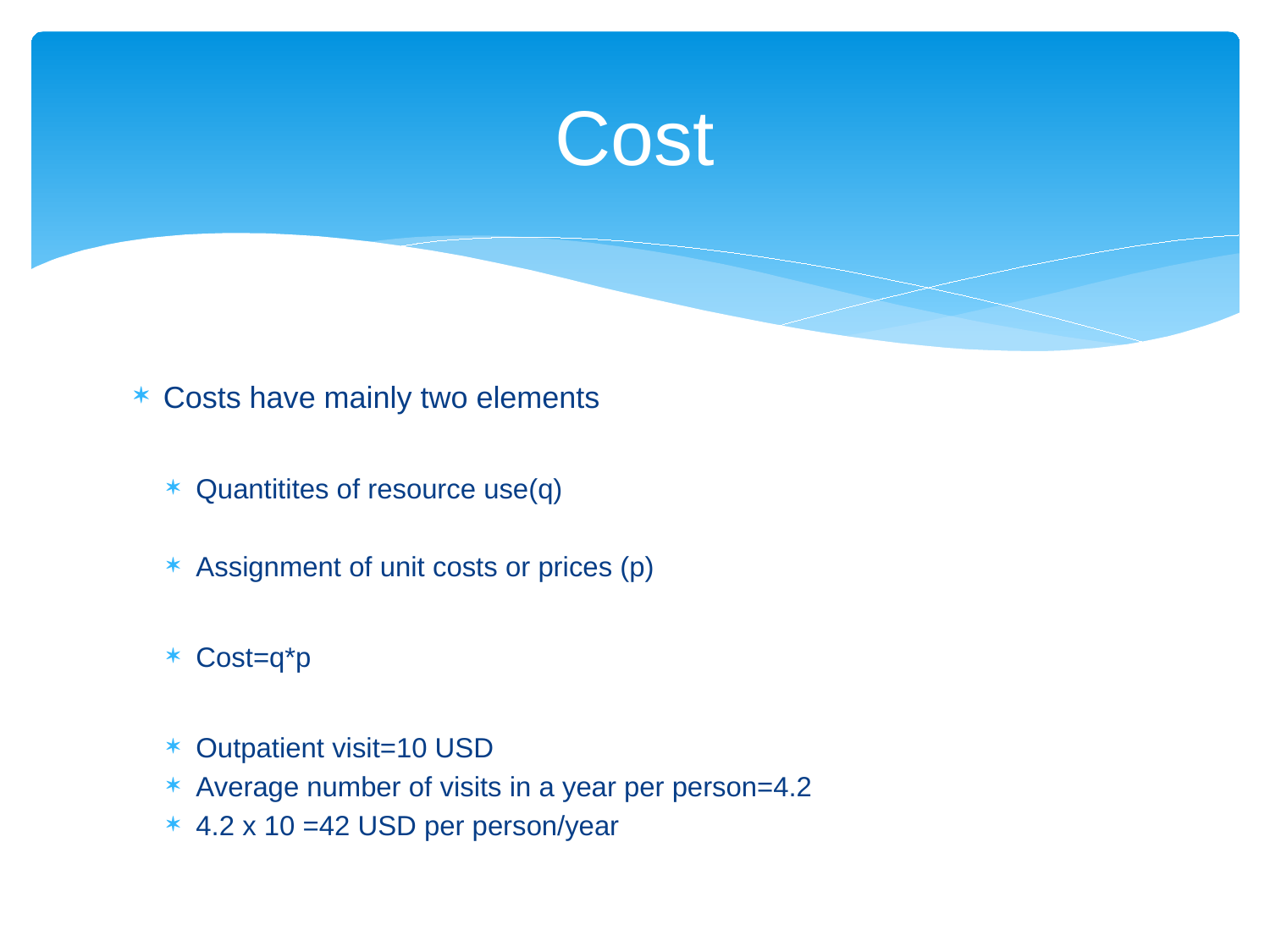

# Cost
Costs have mainly two elements

Quantitites of resource use(q)

Assignment of unit costs or prices (p)

Cost=q*p

Outpatient visit=10 USD
Average number of visits in a year per person=4.2
4.2 x 10 =42 USD per person/year